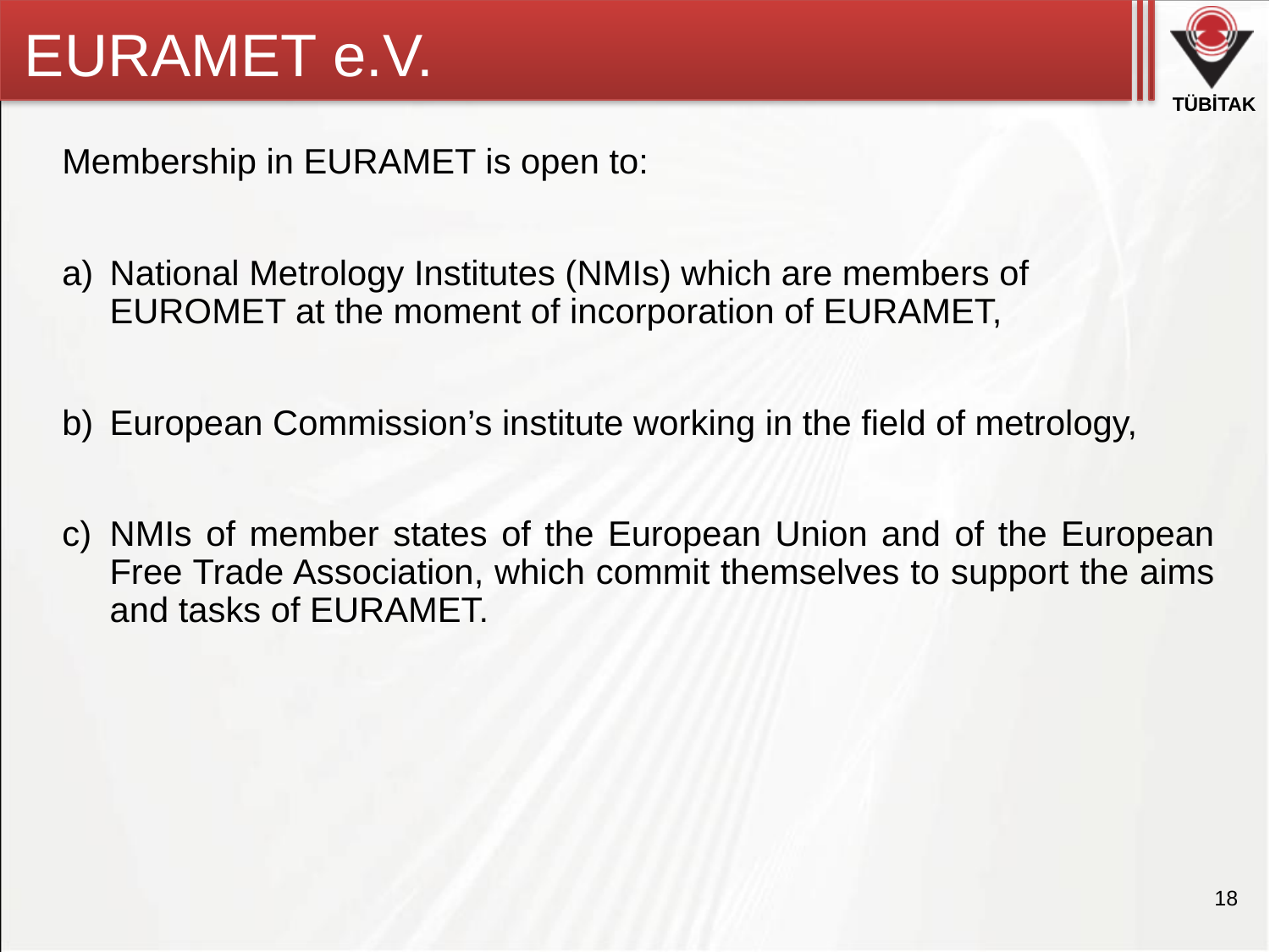

EURAMET e.V.
Membership in EURAMET is open to:

a)	National Metrology Institutes (NMIs) which are members of EUROMET at the moment of incorporation of EURAMET,

b)	European Commission’s institute working in the field of metrology,

c)	NMIs of member states of the European Union and of the European Free Trade Association, which commit themselves to support the aims and tasks of EURAMET.

18